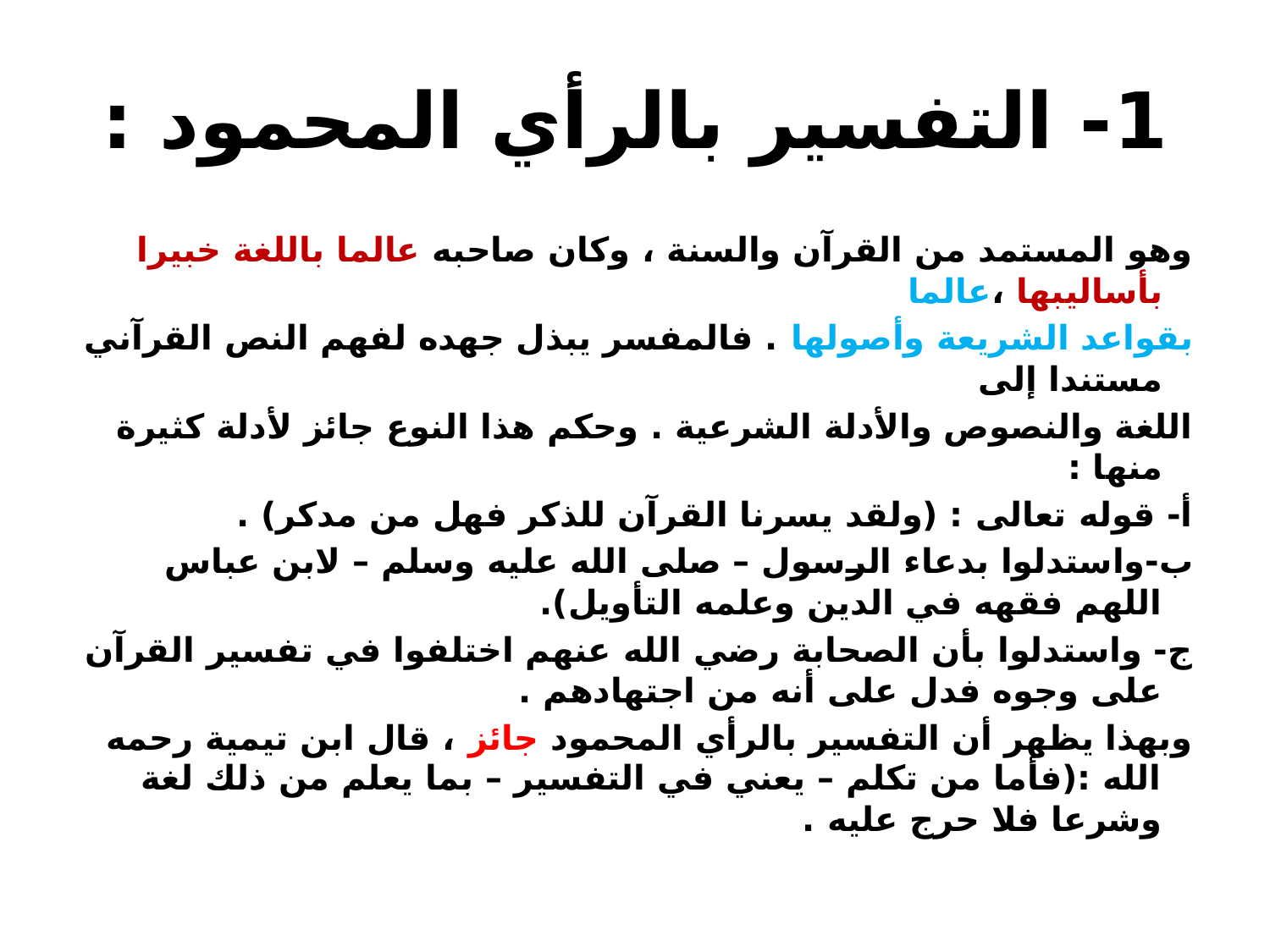

# 1- التفسير بالرأي المحمود :
وهو المستمد من القرآن والسنة ، وكان صاحبه عالما باللغة خبيرا بأساليبها ،عالما
بقواعد الشريعة وأصولها . فالمفسر يبذل جهده لفهم النص القرآني مستندا إلى
اللغة والنصوص والأدلة الشرعية . وحكم هذا النوع جائز لأدلة كثيرة منها :
أ- قوله تعالى : (ولقد يسرنا القرآن للذكر فهل من مدكر) .
ب-واستدلوا بدعاء الرسول – صلى الله عليه وسلم – لابن عباس اللهم فقهه في الدين وعلمه التأويل).
ج- واستدلوا بأن الصحابة رضي الله عنهم اختلفوا في تفسير القرآن على وجوه فدل على أنه من اجتهادهم .
وبهذا يظهر أن التفسير بالرأي المحمود جائز ، قال ابن تيمية رحمه الله :(فأما من تكلم – يعني في التفسير – بما يعلم من ذلك لغة وشرعا فلا حرج عليه .